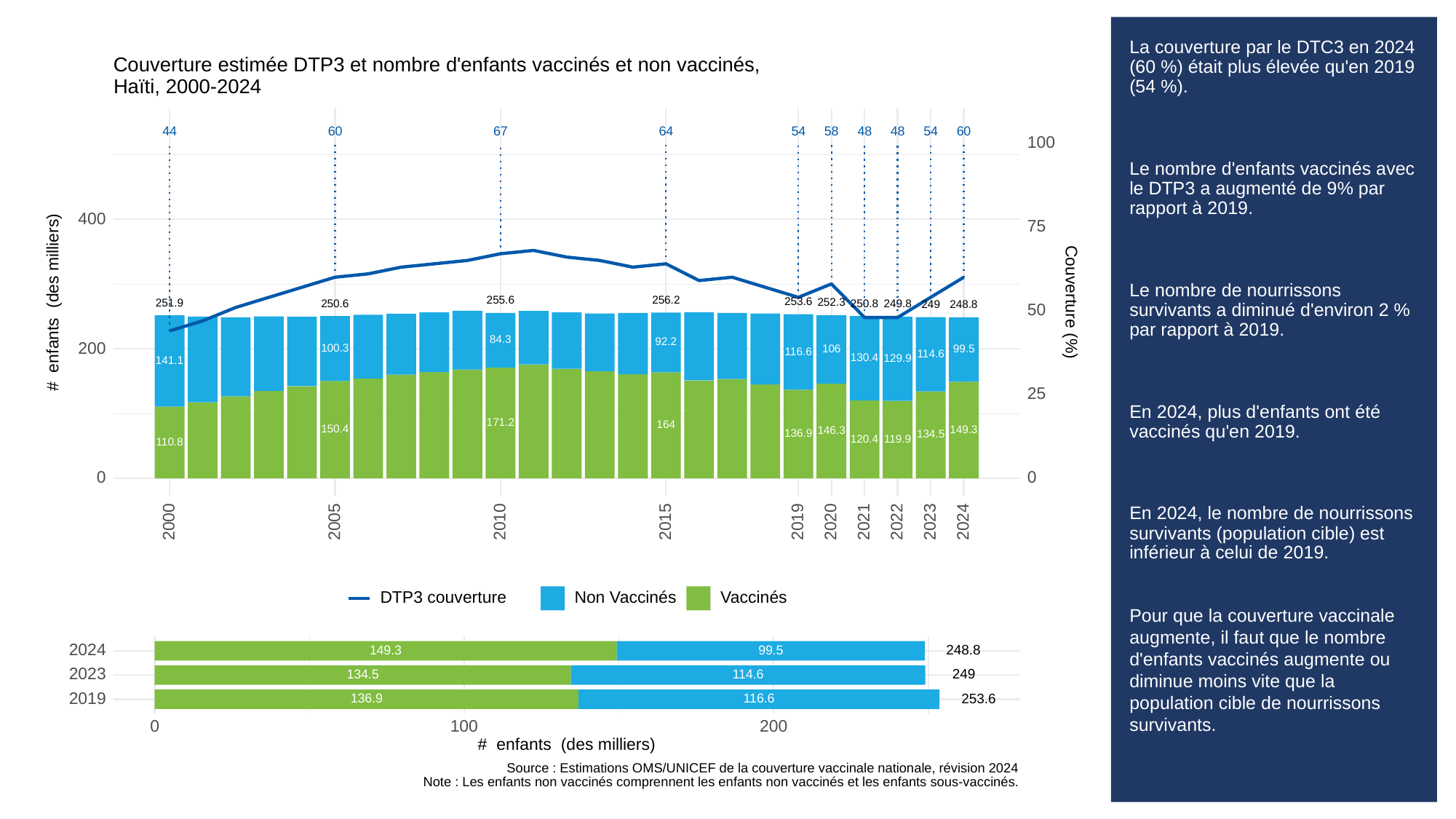

# La couverture par le DTC3 en 2024 (60 %) était plus élevée qu'en 2019 (54 %).

Le nombre d'enfants vaccinés avec le DTP3 a augmenté de 9% par rapport à 2019.

Le nombre de nourrissons survivants a diminué d'environ 2 % par rapport à 2019.

En 2024, plus d'enfants ont été vaccinés qu'en 2019.

En 2024, le nombre de nourrissons survivants (population cible) est inférieur à celui de 2019.

Pour que la couverture vaccinale augmente, il faut que le nombre d'enfants vaccinés augmente ou diminue moins vite que la population cible de nourrissons survivants.

Couverture estimée DTP3 et nombre d'enfants vaccinés et non vaccinés,
Haïti, 2000-2024

60
67
64
58
48
48
60
54
54
44
100

400

75

#  enfants  (des milliers)
Couverture (%)
256.2
255.6
253.6
252.3
251.9
250.8
250.6
249.8
249
248.8
50

84.3
92.2
200
100.3
106
99.5
116.6

114.6
130.4
129.9
141.1

25

171.2
164
150.4
149.3
146.3
136.9
134.5
120.4
119.9
110.8
0
0

2023
2000
2005
2010
2015
2019
2020
2021
2022
2024

DTP3 couverture
Non Vaccinés
Vaccinés

2024
248.8
149.3
99.5

2023
249
134.5
114.6

2019
253.6
136.9
116.6

0
100
200
#  enfants  (des milliers)
Source : Estimations OMS/UNICEF de la couverture vaccinale nationale, révision 2024
Note : Les enfants non vaccinés comprennent les enfants non vaccinés et les enfants sous-vaccinés.